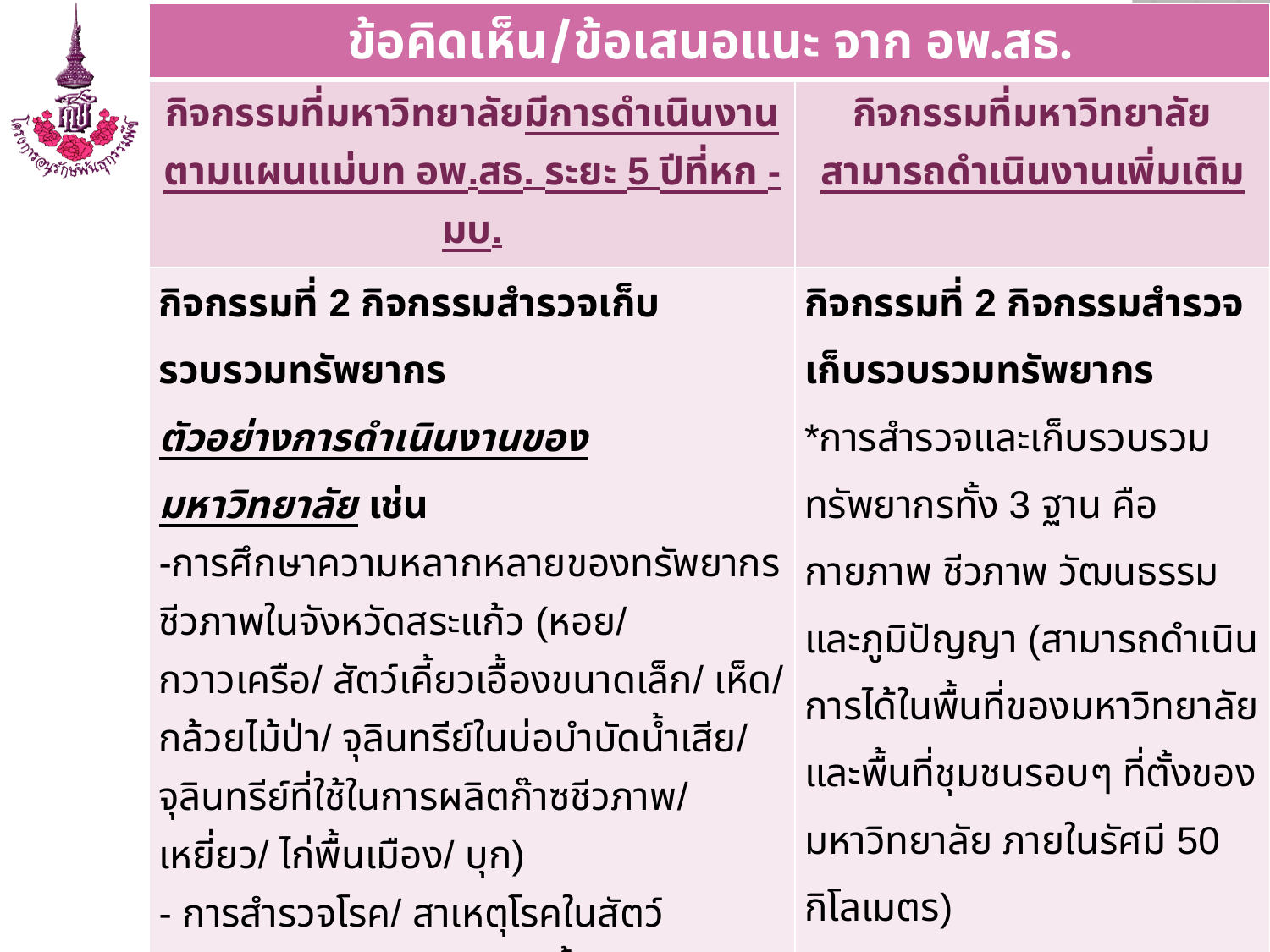

| ข้อคิดเห็น/ข้อเสนอแนะ จาก อพ.สธ. |  |
| --- | --- |
| กิจกรรมที่มหาวิทยาลัยมีการดำเนินงาน ตามแผนแม่บท อพ.สธ. ระยะ 5 ปีที่หก - มบ. | กิจกรรมที่มหาวิทยาลัย สามารถดำเนินงานเพิ่มเติม |
| กิจกรรมที่ 2 กิจกรรมสำรวจเก็บรวบรวมทรัพยากร ตัวอย่างการดำเนินงานของมหาวิทยาลัย เช่น -การศึกษาความหลากหลายของทรัพยากรชีวภาพในจังหวัดสระแก้ว (หอย/ กวาวเครือ/ สัตว์เคี้ยวเอื้องขนาดเล็ก/ เห็ด/ กล้วยไม้ป่า/ จุลินทรีย์ในบ่อบำบัดน้ำเสีย/ จุลินทรีย์ที่ใช้ในการผลิตก๊าซชีวภาพ/ เหยี่ยว/ ไก่พื้นเมือง/ บุก) - การสำรวจโรค/ สาเหตุโรคในสัตว์ - ความหลากชนิดของหอยน้ำจืดและหอยทากบก (ชลบุรี/ จันทบุรี) - ความหลากหลายของมด - การติดตามความผันแปรตามฤดูกาลของสิ่งมีชีวิตในทะเล (ปูน้ำเค็ม/ แพลงก์ตอนสัตว์) - ลิ่นทะเลในแนวปะการัง - การสำรวจพืชประจำถิ่นที่มีศักยภาพในการลดมลภาวะด้านอุตสาหกรรมภาคตะวันออก | กิจกรรมที่ 2 กิจกรรมสำรวจเก็บรวบรวมทรัพยากร \*การสำรวจและเก็บรวบรวมทรัพยากรทั้ง 3 ฐาน คือ กายภาพ ชีวภาพ วัฒนธรรมและภูมิปัญญา (สามารถดำเนินการได้ในพื้นที่ของมหาวิทยาลัยและพื้นที่ชุมชนรอบๆ ที่ตั้งของมหาวิทยาลัย ภายในรัศมี 50 กิโลเมตร) |